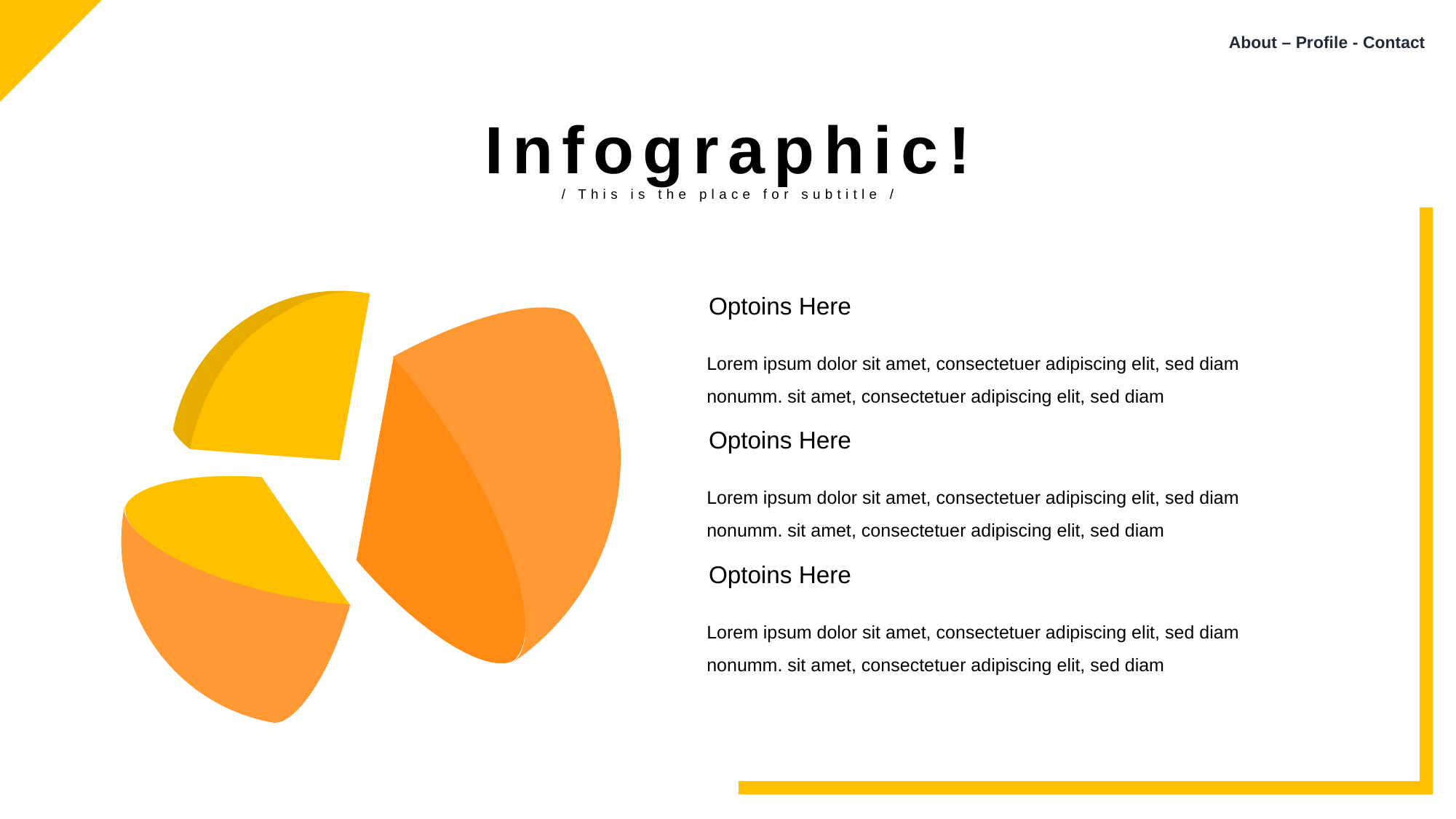

About – Profile - Contact
Infographic!
/ This is the place for subtitle /

Optoins Here
Lorem ipsum dolor sit amet, consectetuer adipiscing elit, sed diam nonumm. sit amet, consectetuer adipiscing elit, sed diam

Optoins Here

Lorem ipsum dolor sit amet, consectetuer adipiscing elit, sed diam nonumm. sit amet, consectetuer adipiscing elit, sed diam

Optoins Here
Lorem ipsum dolor sit amet, consectetuer adipiscing elit, sed diam nonumm. sit amet, consectetuer adipiscing elit, sed diam